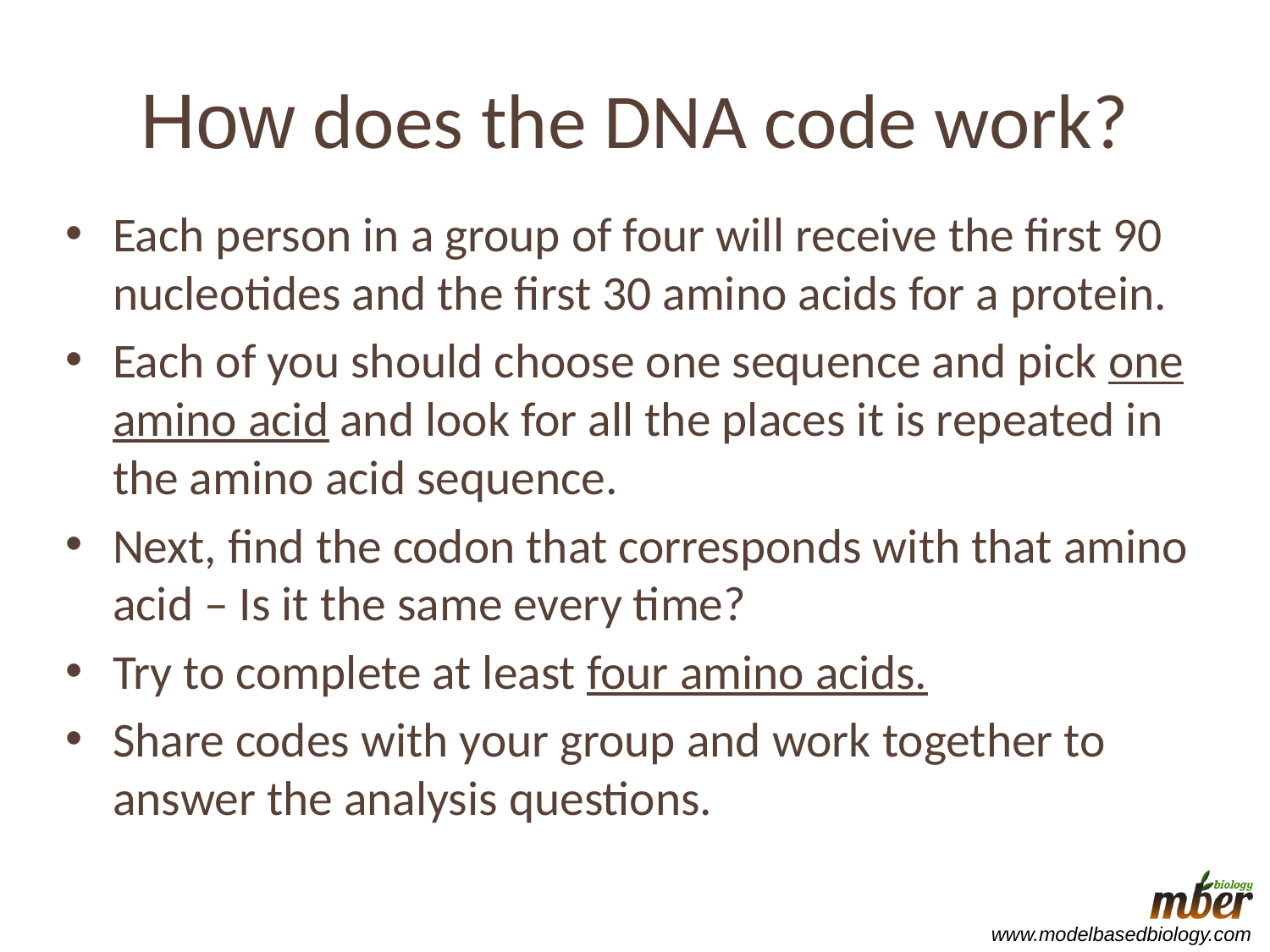

# How does the DNA code work?
Each person in a group of four will receive the first 90 nucleotides and the first 30 amino acids for a protein.
Each of you should choose one sequence and pick one amino acid and look for all the places it is repeated in the amino acid sequence.
Next, find the codon that corresponds with that amino acid – Is it the same every time?
Try to complete at least four amino acids.
Share codes with your group and work together to answer the analysis questions.